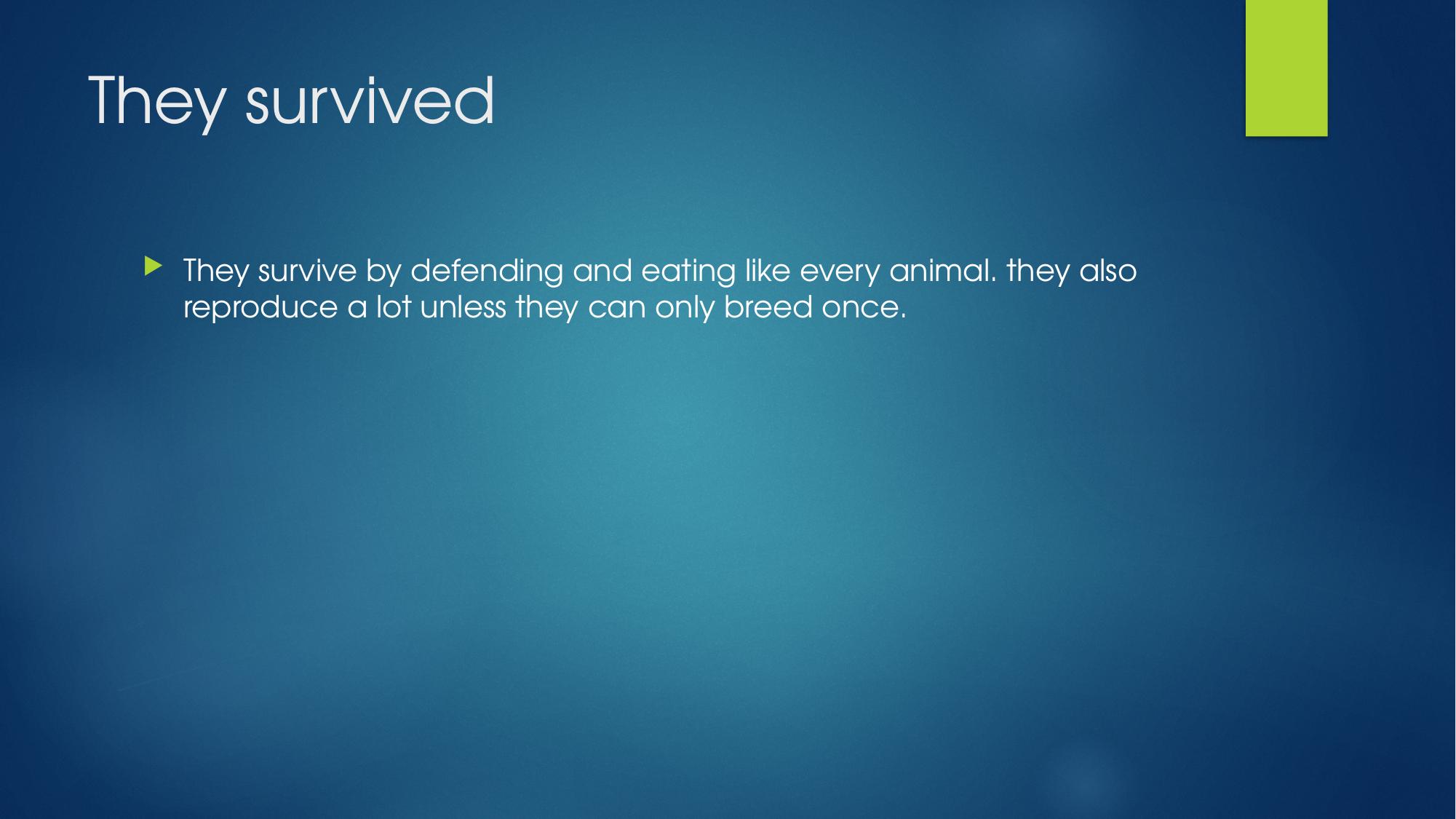

# They survived
They survive by defending and eating like every animal. they also reproduce a lot unless they can only breed once.